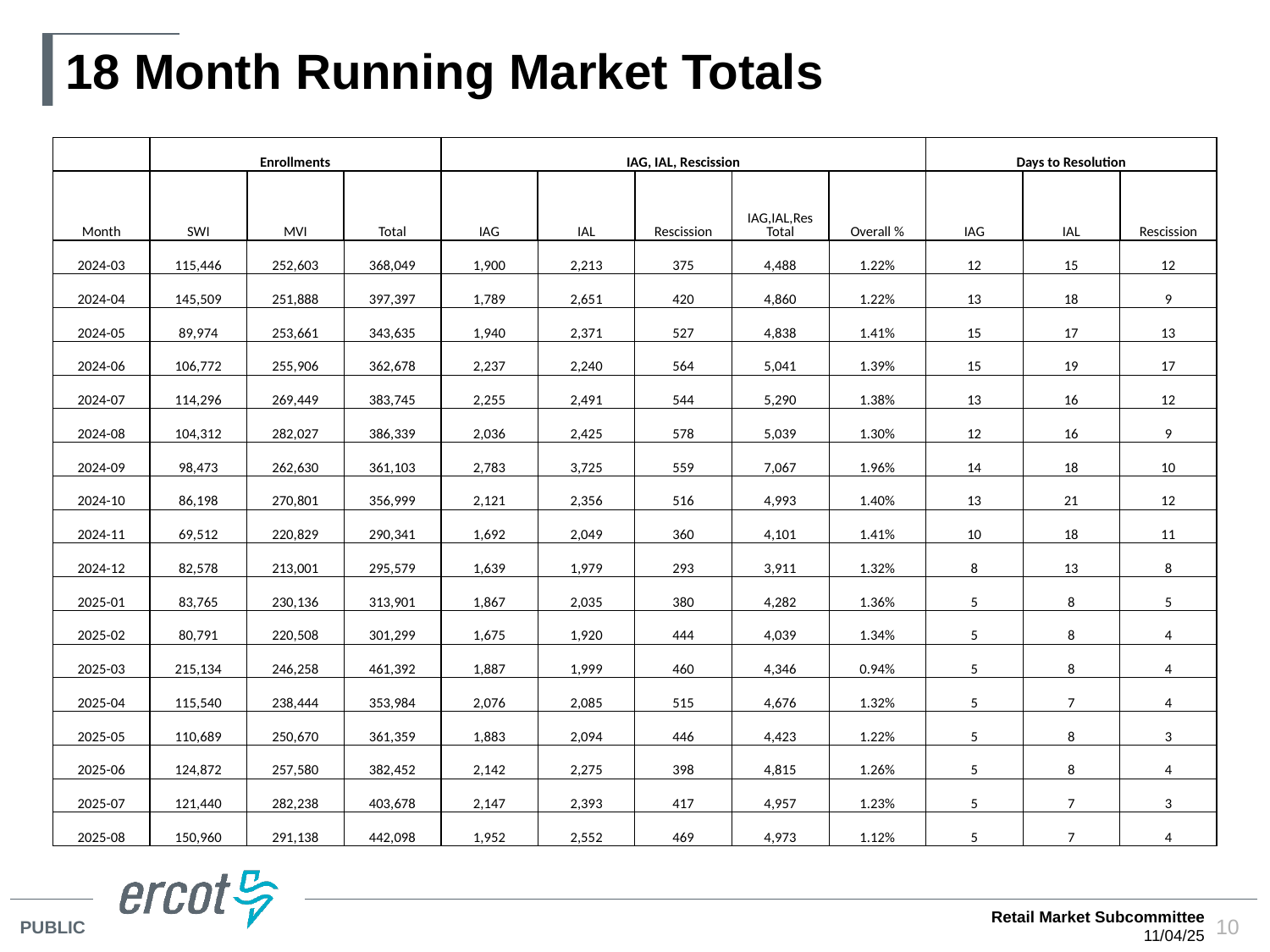

# 18 Month Running Market Totals
|  | Enrollments |  |  | IAG, IAL, Rescission |  |  |  |  | Days to Resolution |  |  |
| --- | --- | --- | --- | --- | --- | --- | --- | --- | --- | --- | --- |
| Month | SWI | MVI | Total | IAG | IAL | Rescission | IAG,IAL,Res Total | Overall % | IAG | IAL | Rescission |
| 2024-03 | 115,446 | 252,603 | 368,049 | 1,900 | 2,213 | 375 | 4,488 | 1.22% | 12 | 15 | 12 |
| 2024-04 | 145,509 | 251,888 | 397,397 | 1,789 | 2,651 | 420 | 4,860 | 1.22% | 13 | 18 | 9 |
| 2024-05 | 89,974 | 253,661 | 343,635 | 1,940 | 2,371 | 527 | 4,838 | 1.41% | 15 | 17 | 13 |
| 2024-06 | 106,772 | 255,906 | 362,678 | 2,237 | 2,240 | 564 | 5,041 | 1.39% | 15 | 19 | 17 |
| 2024-07 | 114,296 | 269,449 | 383,745 | 2,255 | 2,491 | 544 | 5,290 | 1.38% | 13 | 16 | 12 |
| 2024-08 | 104,312 | 282,027 | 386,339 | 2,036 | 2,425 | 578 | 5,039 | 1.30% | 12 | 16 | 9 |
| 2024-09 | 98,473 | 262,630 | 361,103 | 2,783 | 3,725 | 559 | 7,067 | 1.96% | 14 | 18 | 10 |
| 2024-10 | 86,198 | 270,801 | 356,999 | 2,121 | 2,356 | 516 | 4,993 | 1.40% | 13 | 21 | 12 |
| 2024-11 | 69,512 | 220,829 | 290,341 | 1,692 | 2,049 | 360 | 4,101 | 1.41% | 10 | 18 | 11 |
| 2024-12 | 82,578 | 213,001 | 295,579 | 1,639 | 1,979 | 293 | 3,911 | 1.32% | 8 | 13 | 8 |
| 2025-01 | 83,765 | 230,136 | 313,901 | 1,867 | 2,035 | 380 | 4,282 | 1.36% | 5 | 8 | 5 |
| 2025-02 | 80,791 | 220,508 | 301,299 | 1,675 | 1,920 | 444 | 4,039 | 1.34% | 5 | 8 | 4 |
| 2025-03 | 215,134 | 246,258 | 461,392 | 1,887 | 1,999 | 460 | 4,346 | 0.94% | 5 | 8 | 4 |
| 2025-04 | 115,540 | 238,444 | 353,984 | 2,076 | 2,085 | 515 | 4,676 | 1.32% | 5 | 7 | 4 |
| 2025-05 | 110,689 | 250,670 | 361,359 | 1,883 | 2,094 | 446 | 4,423 | 1.22% | 5 | 8 | 3 |
| 2025-06 | 124,872 | 257,580 | 382,452 | 2,142 | 2,275 | 398 | 4,815 | 1.26% | 5 | 8 | 4 |
| 2025-07 | 121,440 | 282,238 | 403,678 | 2,147 | 2,393 | 417 | 4,957 | 1.23% | 5 | 7 | 3 |
| 2025-08 | 150,960 | 291,138 | 442,098 | 1,952 | 2,552 | 469 | 4,973 | 1.12% | 5 | 7 | 4 |
Retail Market Subcommittee
11/04/25
10